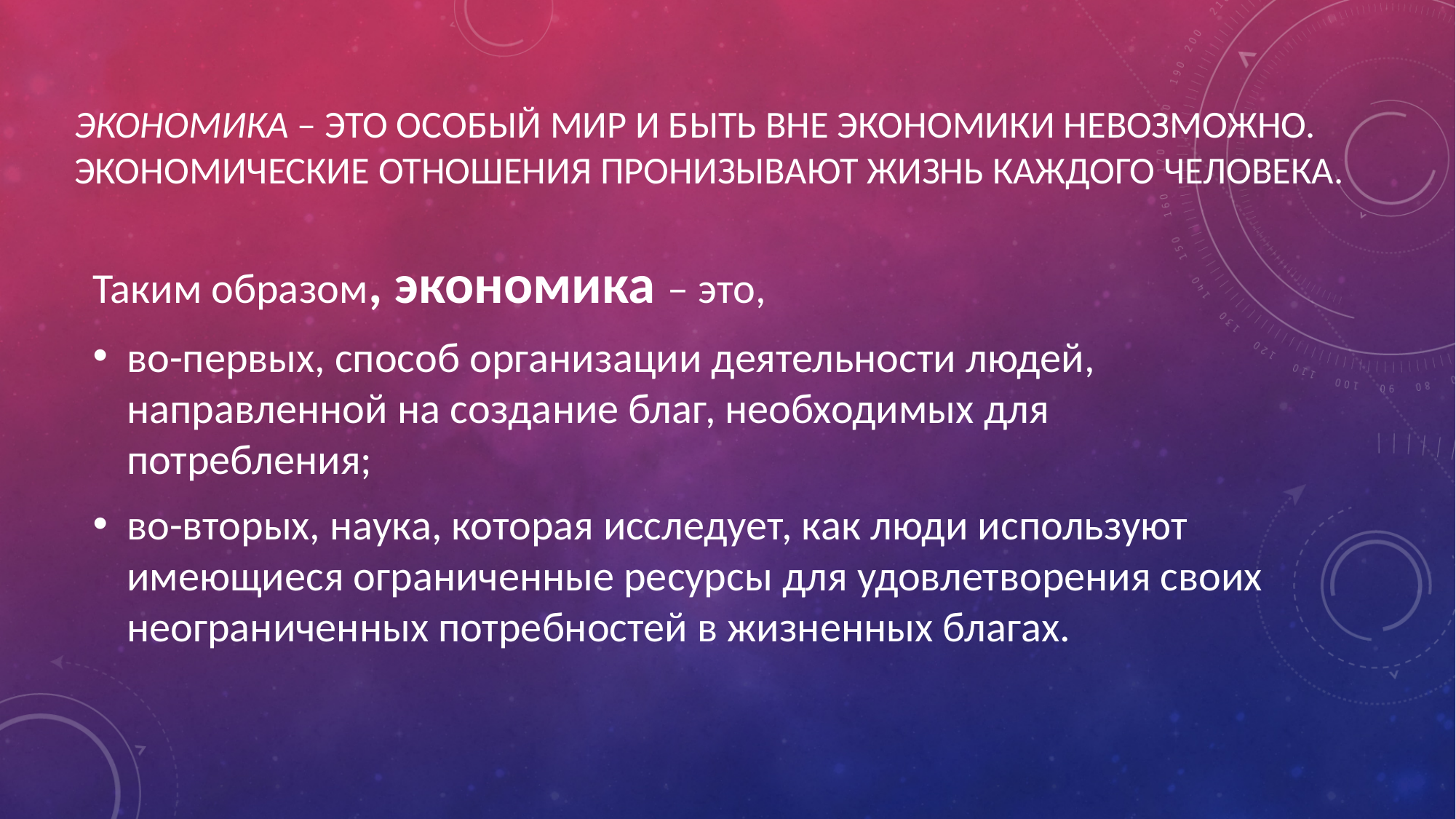

# Экономика – это особый мир и быть вне экономики невозможно. Экономические отношения пронизывают жизнь каждого человека.
Таким образом, экономика – это,
во-первых, способ организации деятельности людей, направленной на создание благ, необходимых для потребления;
во-вторых, наука, которая исследует, как люди используют имеющиеся ограниченные ресурсы для удовлетворения своих неограниченных потребностей в жизненных благах.